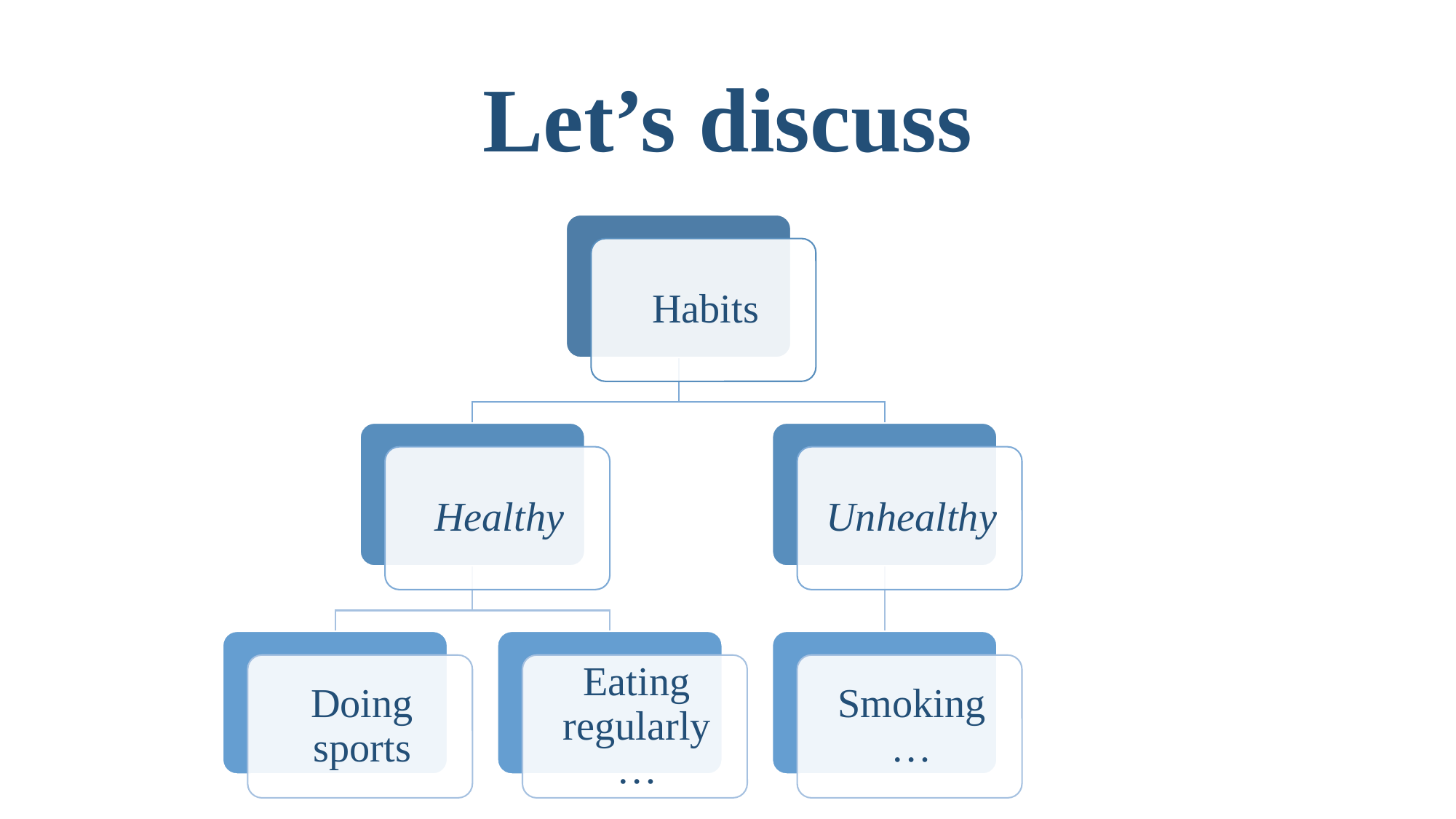

# Let’s discuss
Habits
Healthy
Doing sports
Eating regularly…
Unhealthy
Smoking…